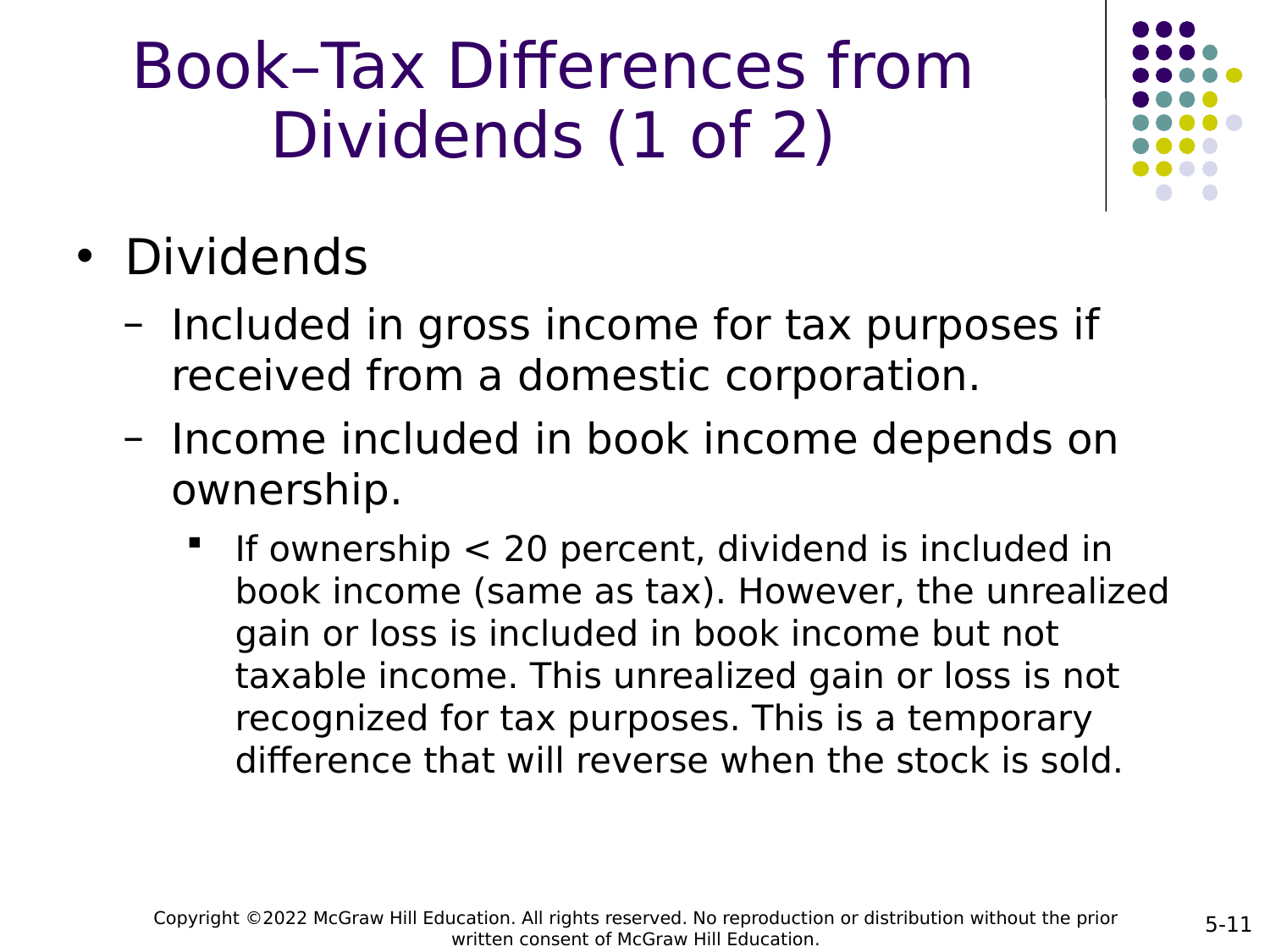

# Book–Tax Differences from Dividends (1 of 2)
Dividends
Included in gross income for tax purposes if received from a domestic corporation.
Income included in book income depends on ownership.
If ownership < 20 percent, dividend is included in book income (same as tax). However, the unrealized gain or loss is included in book income but not taxable income. This unrealized gain or loss is not recognized for tax purposes. This is a temporary difference that will reverse when the stock is sold.

5-11